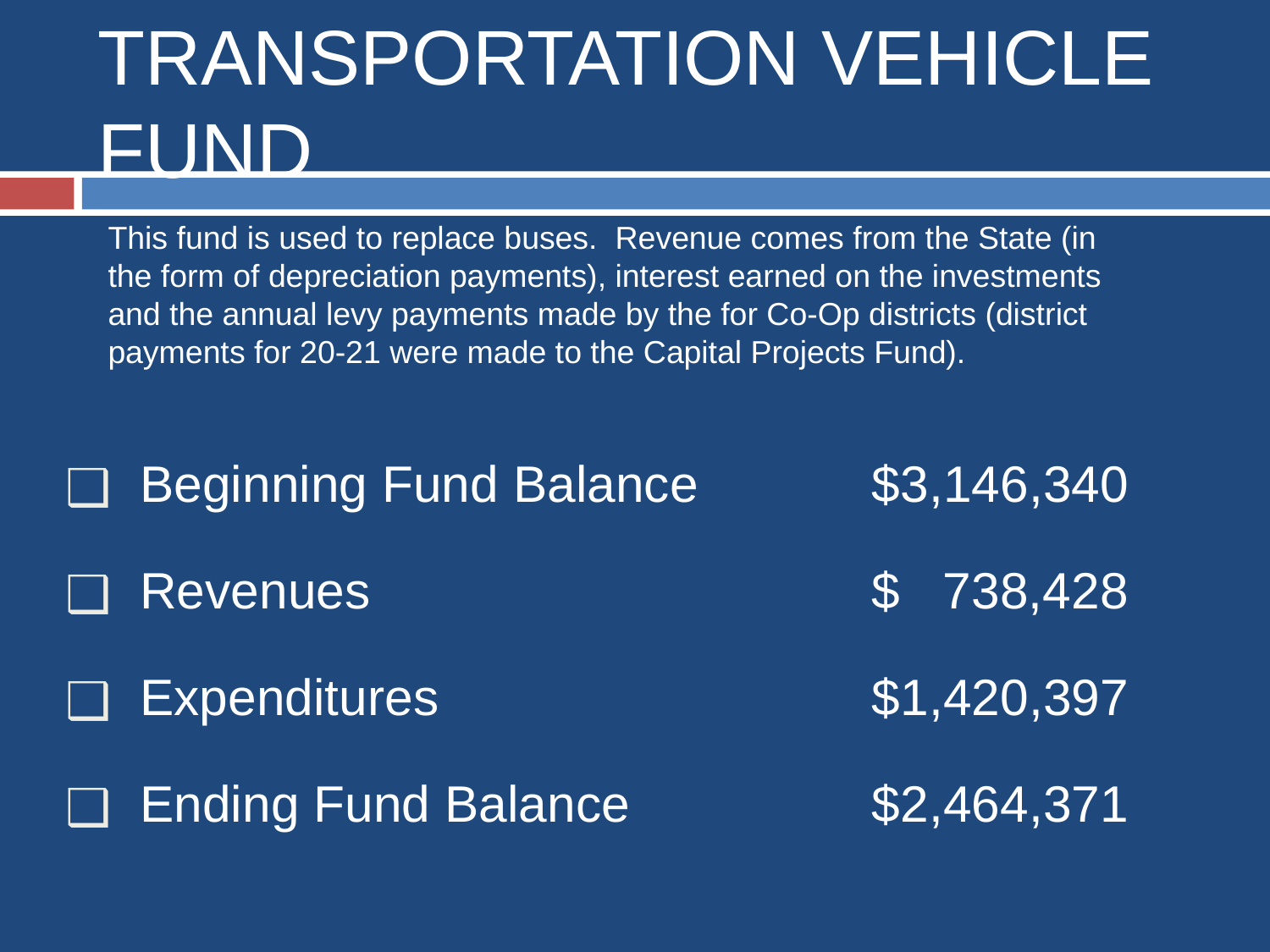

# TRANSPORTATION VEHICLE FUND
This fund is used to replace buses.  Revenue comes from the State (in the form of depreciation payments), interest earned on the investments and the annual levy payments made by the for Co-Op districts (district payments for 20-21 were made to the Capital Projects Fund).

  Beginning Fund Balance		$3,146,340

  Revenues				$   738,428

  Expenditures				$1,420,397

  Ending Fund Balance		$2,464,371